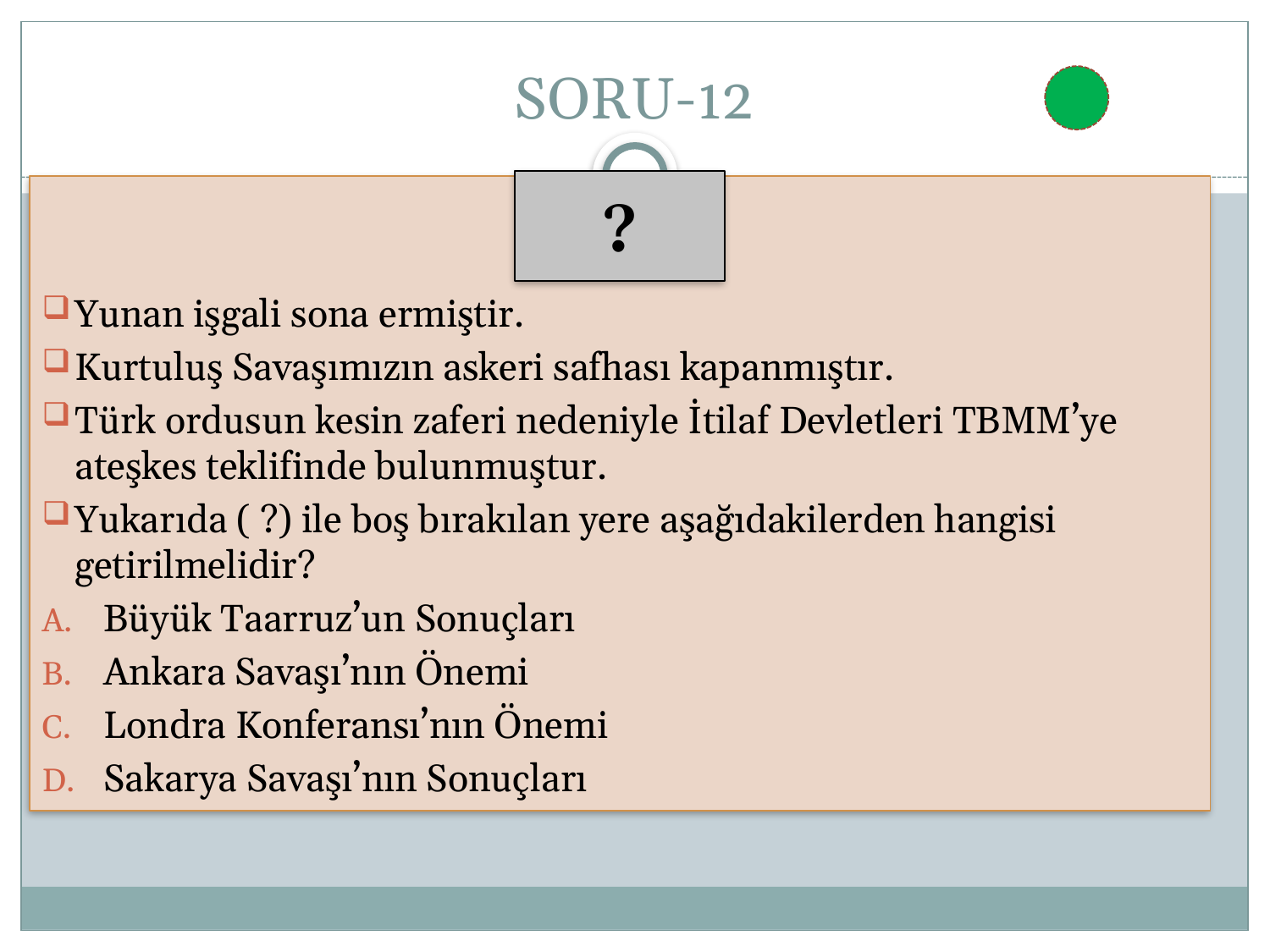

# SORU-12

?

Yunan işgali sona ermiştir.
Kurtuluş Savaşımızın askeri safhası kapanmıştır.
Türk ordusun kesin zaferi nedeniyle İtilaf Devletleri TBMM’ye ateşkes teklifinde bulunmuştur.
Yukarıda ( ?) ile boş bırakılan yere aşağıdakilerden hangisi getirilmelidir?
Büyük Taarruz’un Sonuçları
Ankara Savaşı’nın Önemi
Londra Konferansı’nın Önemi
Sakarya Savaşı’nın Sonuçları